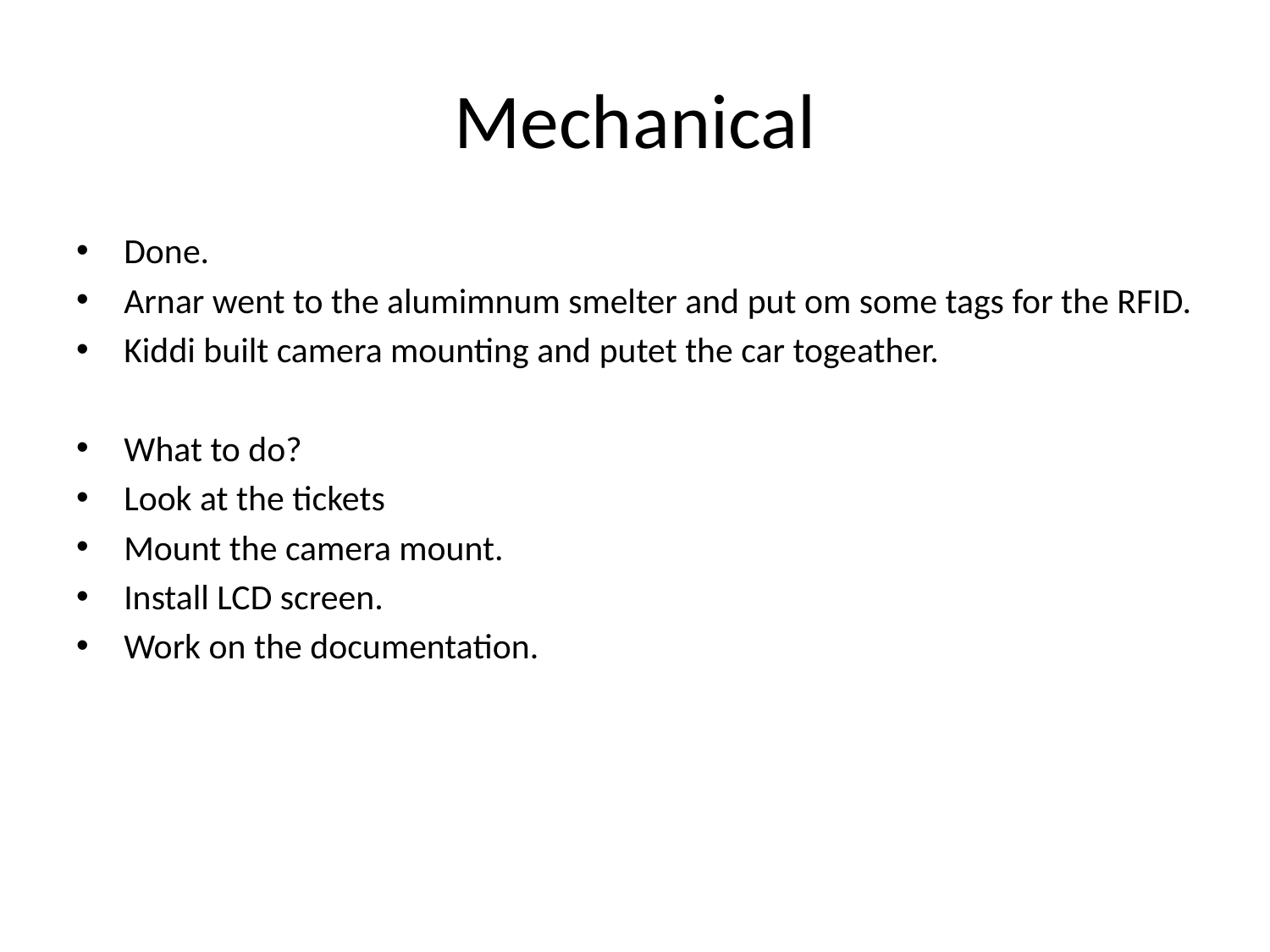

# Mechanical
Done.
Arnar went to the alumimnum smelter and put om some tags for the RFID.
Kiddi built camera mounting and putet the car togeather.

What to do?
Look at the tickets
Mount the camera mount.
Install LCD screen.
Work on the documentation.